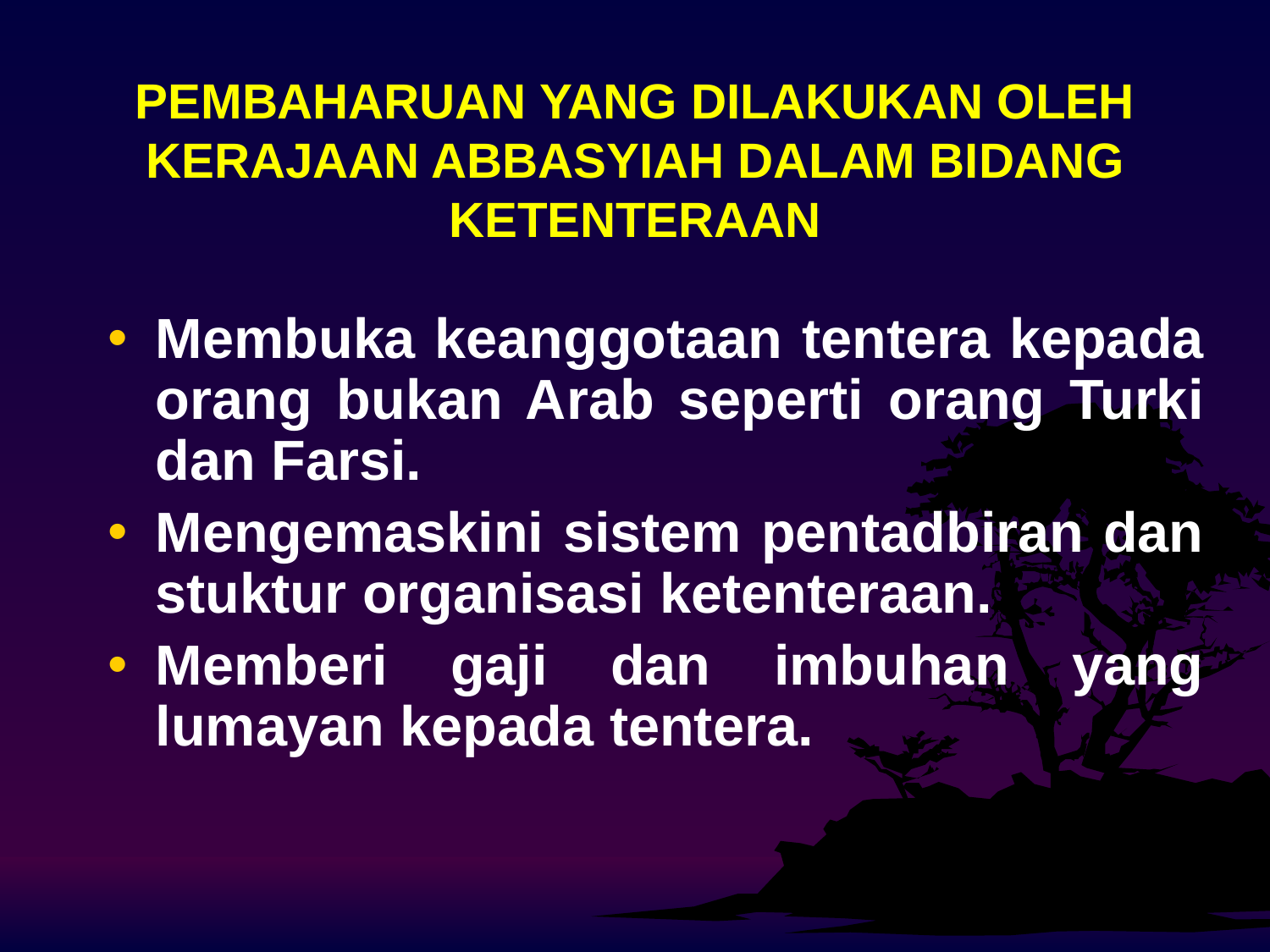

# PEMBAHARUAN YANG DILAKUKAN OLEH KERAJAAN ABBASYIAH DALAM BIDANG KETENTERAAN

Membuka keanggotaan tentera kepada orang bukan Arab seperti orang Turki dan Farsi.
Mengemaskini sistem pentadbiran dan stuktur organisasi ketenteraan.
Memberi gaji dan imbuhan yang lumayan kepada tentera.